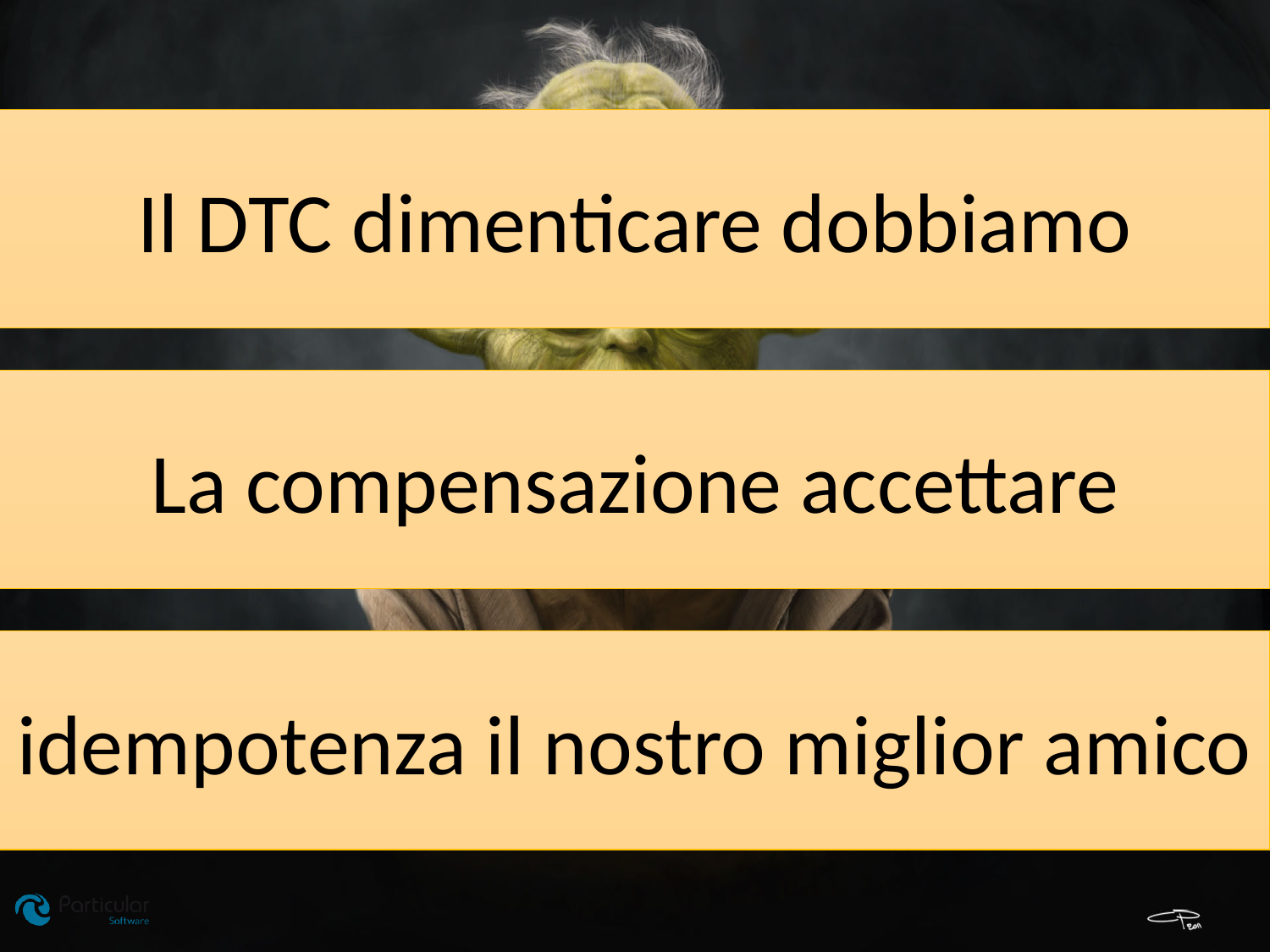

Il DTC dimenticare dobbiamo
La compensazione accettare
idempotenza il nostro miglior amico